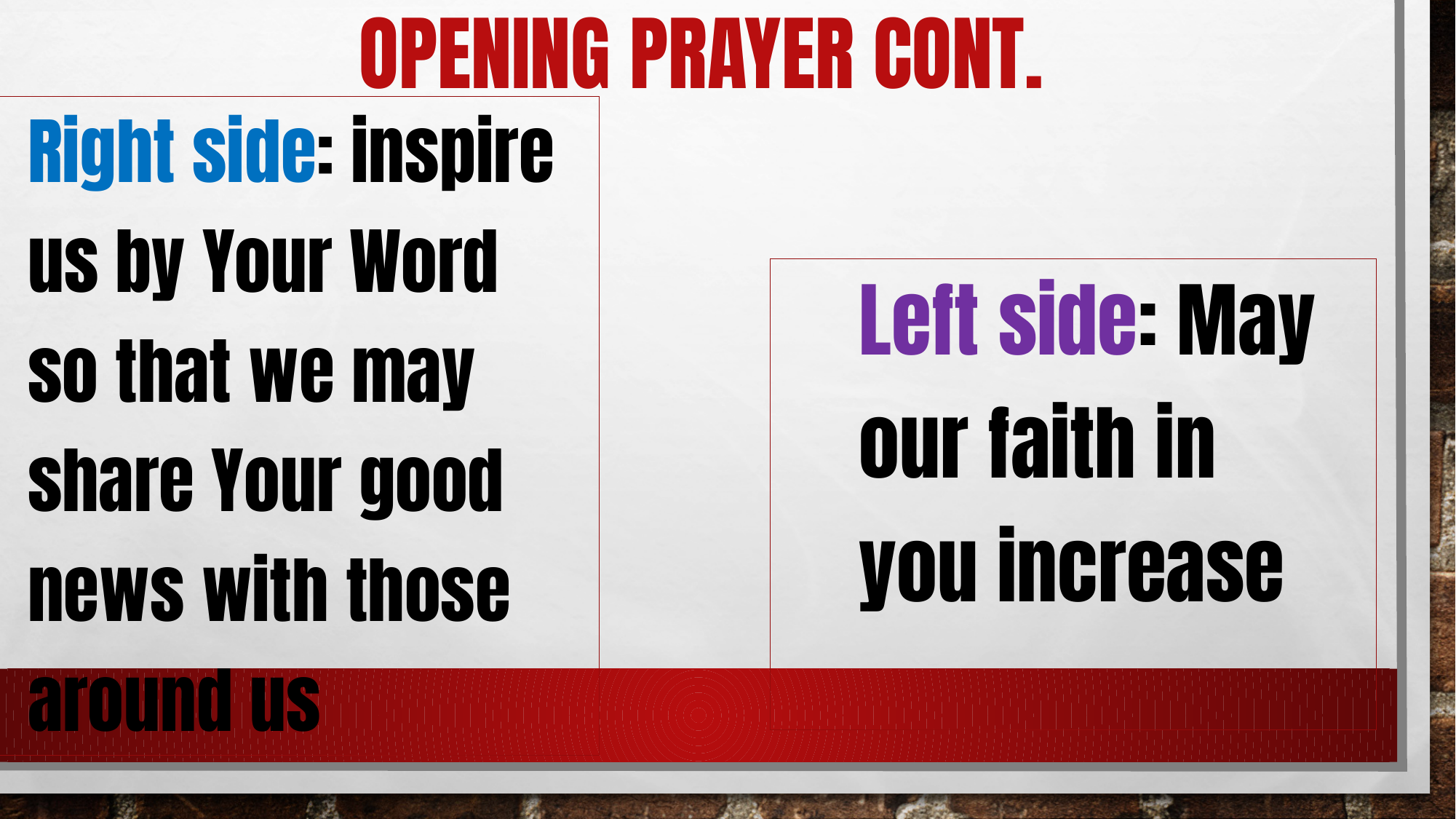

# Opening prayer cont.
| Right side: inspire us by Your Word so that we may share Your good news with those around us |
| --- |
| Left side: May our faith in you increase |
| --- |